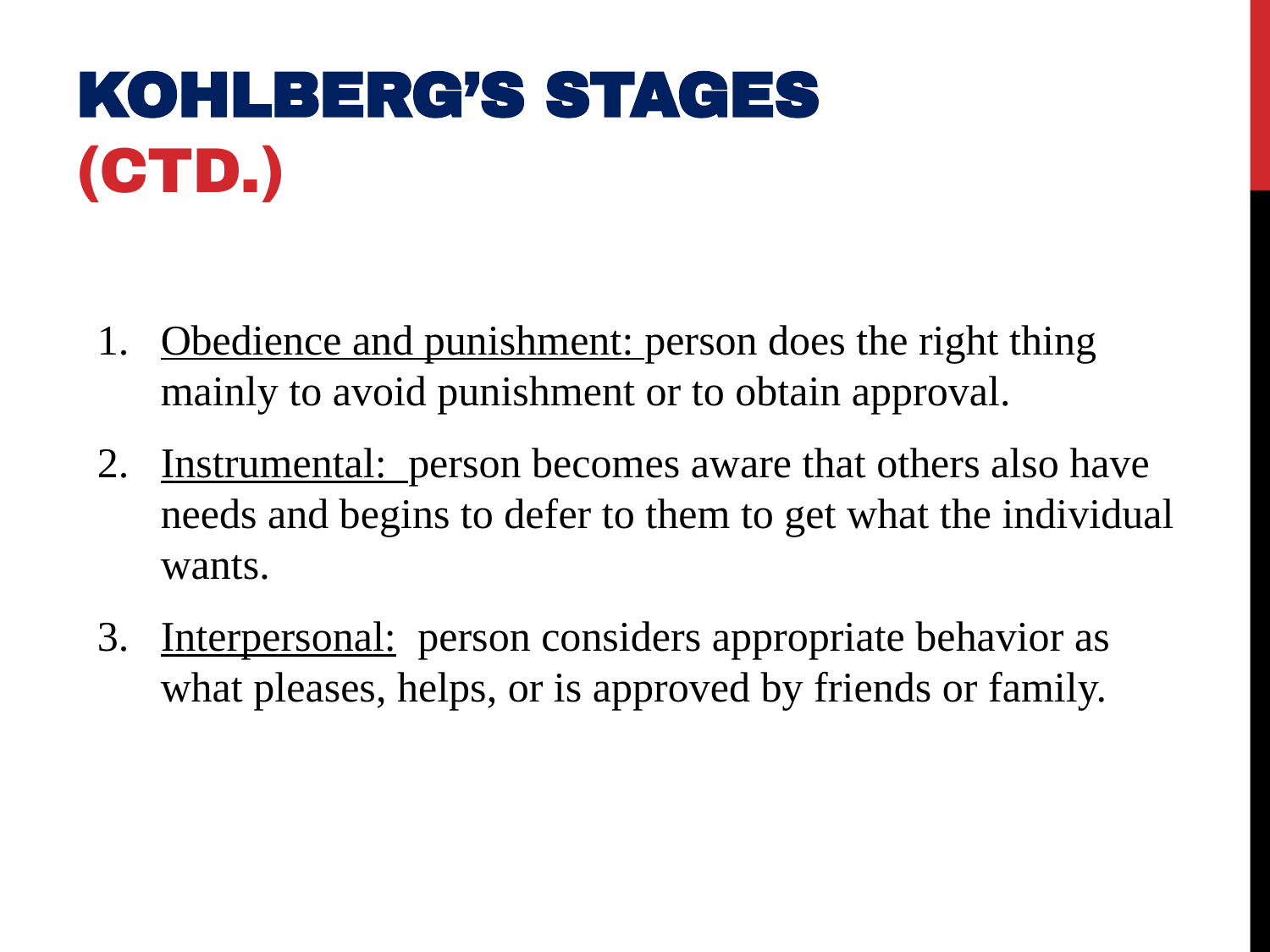

# Kohlberg’s Stages (Ctd.)
Obedience and punishment: person does the right thing mainly to avoid punishment or to obtain approval.
Instrumental:  person becomes aware that others also have needs and begins to defer to them to get what the individual wants.
Interpersonal:  person considers appropriate behavior as what pleases, helps, or is approved by friends or family.